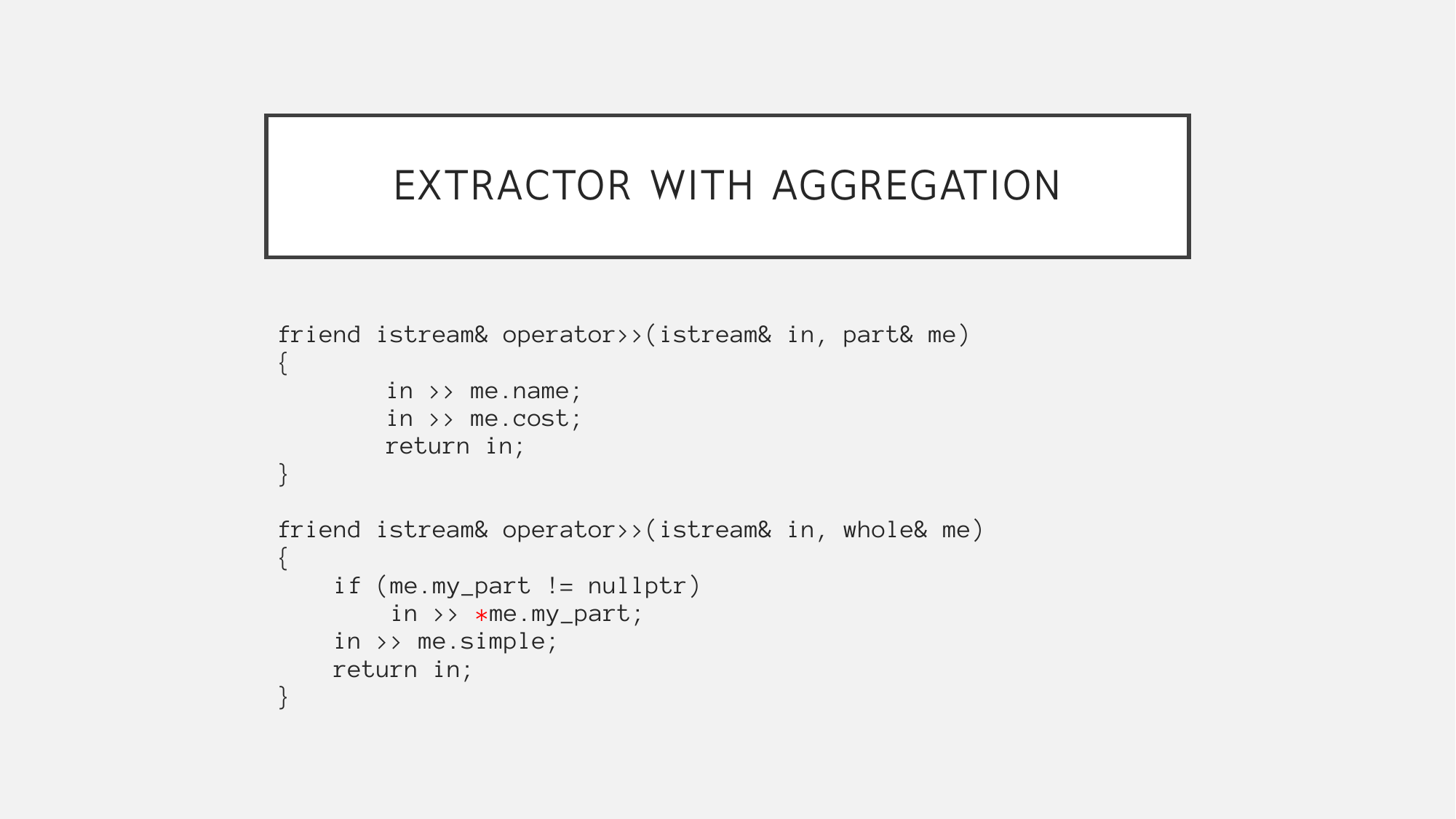

# Extractor with aggregation
friend istream& operator>>(istream& in, part& me)
{
	in >> me.name;
	in >> me.cost;
	return in;
}

friend istream& operator>>(istream& in, whole& me)
{
    if (me.my_part != nullptr)
        in >> *me.my_part;
    in >> me.simple;
    return in;
}